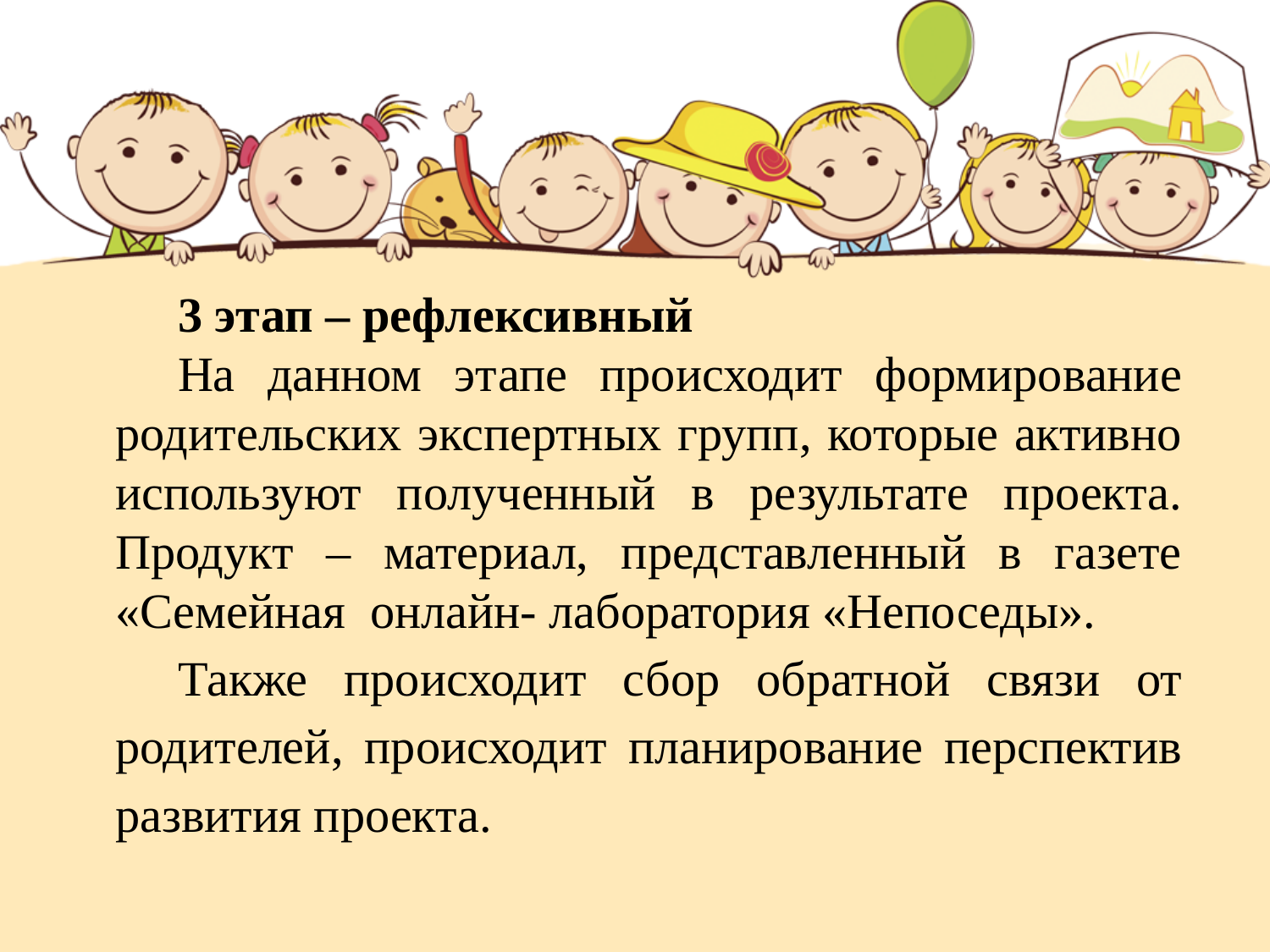

3 этап – рефлексивный
На данном этапе происходит формирование родительских экспертных групп, которые активно используют полученный в результате проекта. Продукт – материал, представленный в газете «Семейная  онлайн- лаборатория «Непоседы».
Также происходит сбор обратной связи от родителей, происходит планирование перспектив развития проекта.